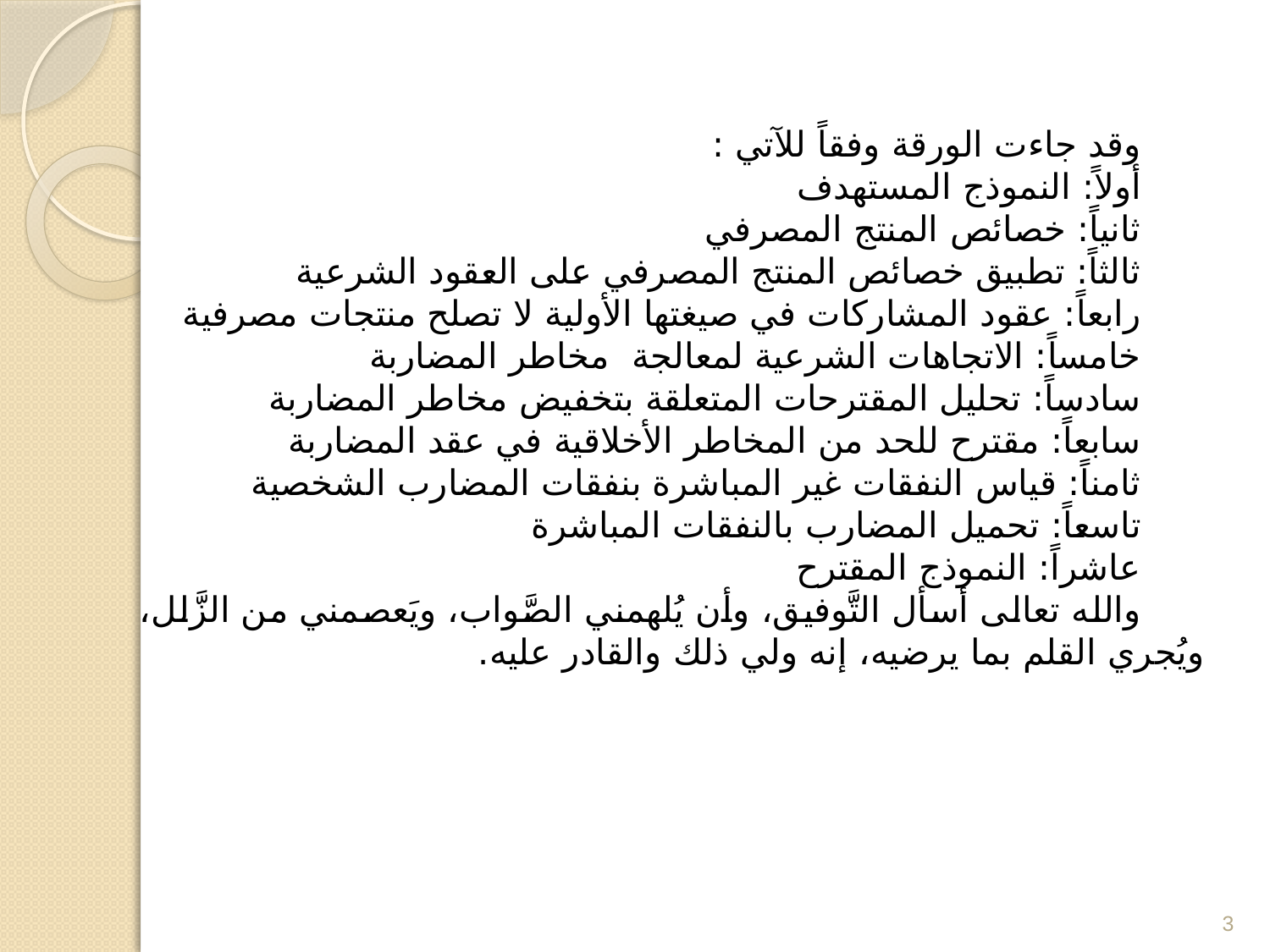

وقد جاءت الورقة وفقاً للآتي :
أولاً: النموذج المستهدف
ثانياً: خصائص المنتج المصرفي
ثالثاً: تطبيق خصائص المنتج المصرفي على العقود الشرعية
رابعاً: عقود المشاركات في صيغتها الأولية لا تصلح منتجات مصرفية
خامساً: الاتجاهات الشرعية لمعالجة  مخاطر المضاربة
سادساً: تحليل المقترحات المتعلقة بتخفيض مخاطر المضاربة
سابعاً: مقترح للحد من المخاطر الأخلاقية في عقد المضاربة
ثامناً: قياس النفقات غير المباشرة بنفقات المضارب الشخصية
تاسعاً: تحميل المضارب بالنفقات المباشرة
عاشراً: النموذج المقترح
والله تعالى أسأل التَّوفيق، وأن يُلهمني الصَّواب، ويَعصمني من الزَّلل، ويُجري القلم بما يرضيه، إنه ولي ذلك والقادر عليه.
3